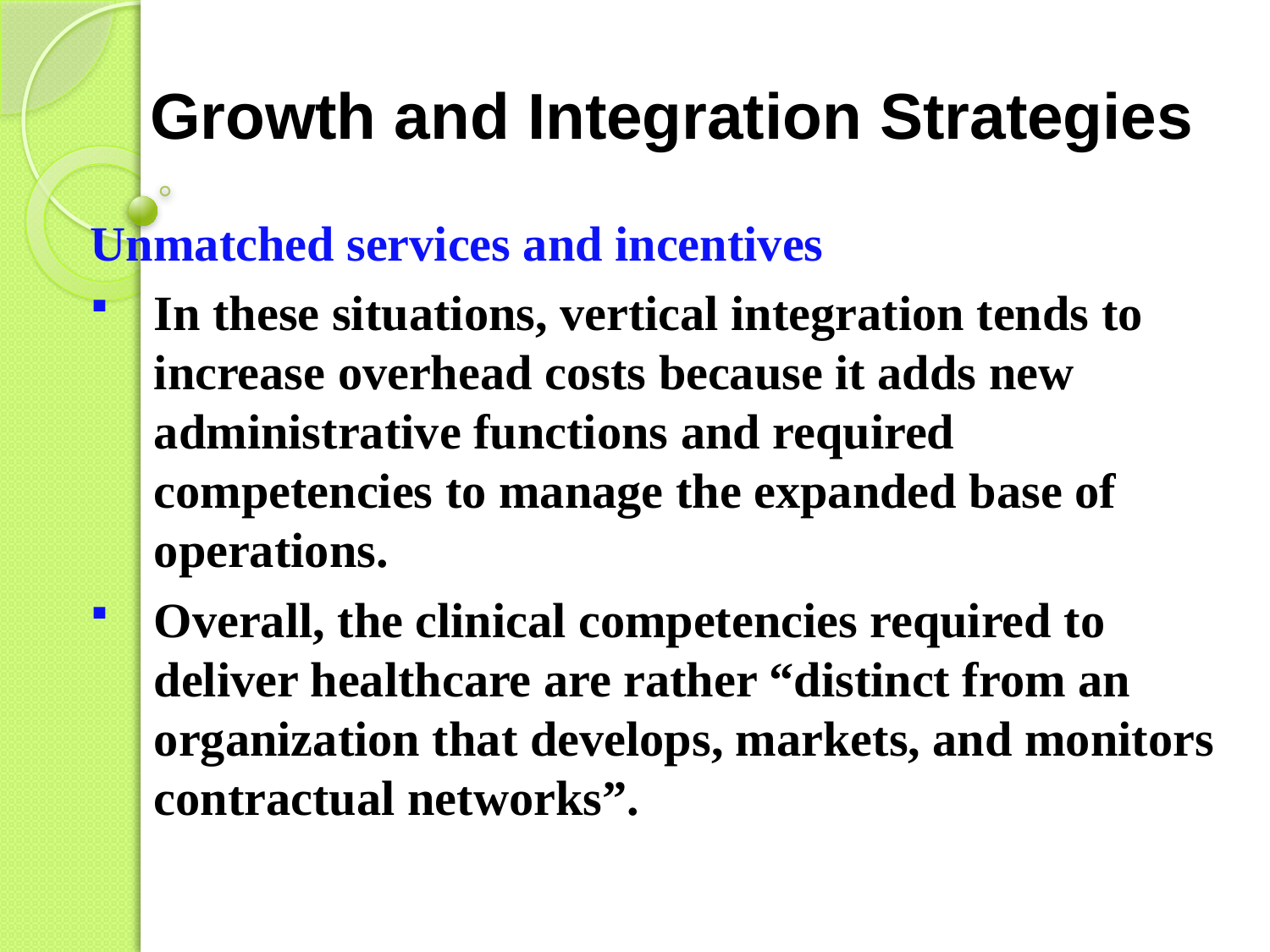

# Growth and Integration Strategies
Unmatched services and incentives
In these situations, vertical integration tends to increase overhead costs because it adds new administrative functions and required competencies to manage the expanded base of operations.
Overall, the clinical competencies required to deliver healthcare are rather “distinct from an organization that develops, markets, and monitors contractual networks”.